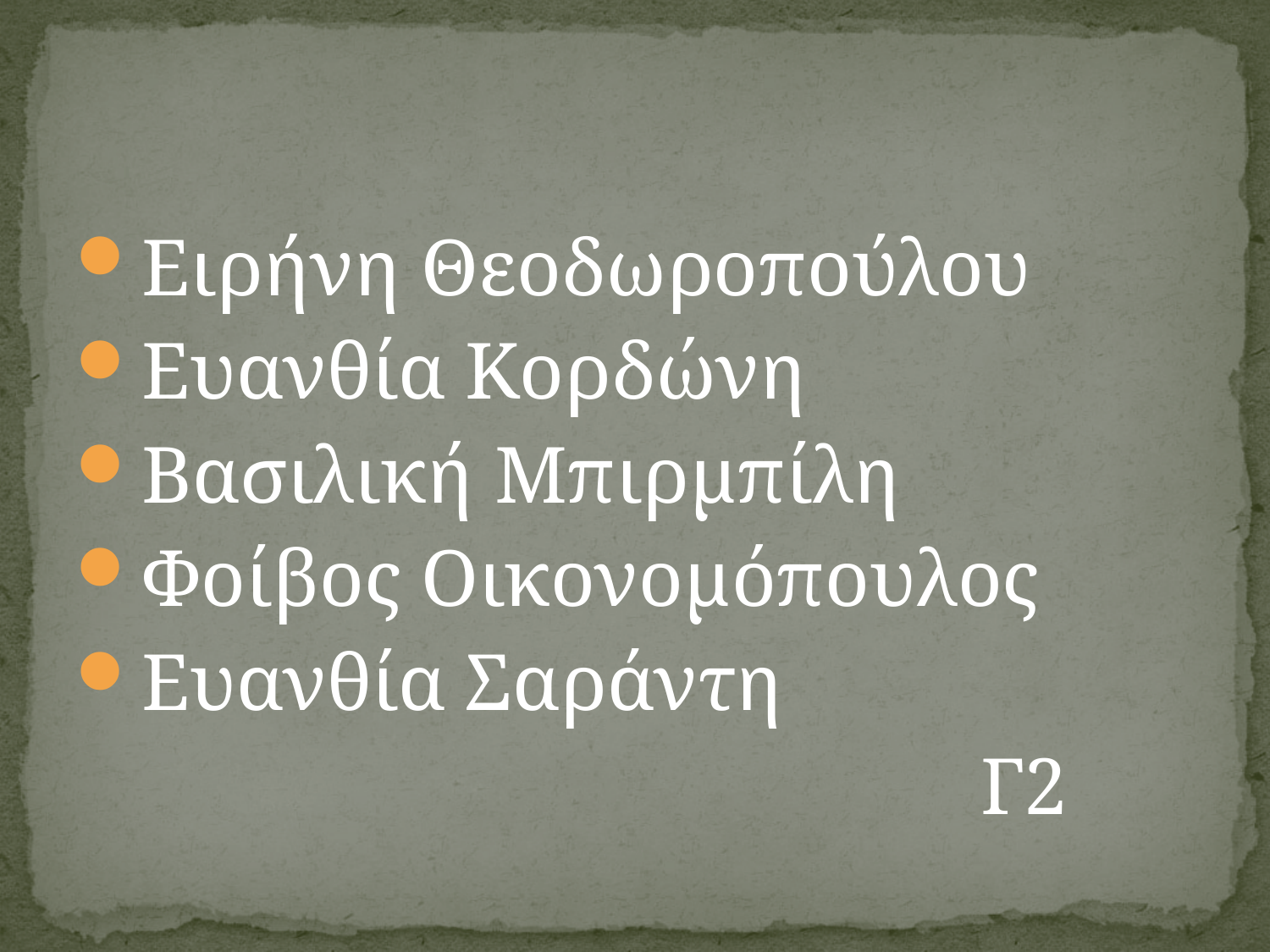

#
Ειρήνη Θεοδωροπούλου
Ευανθία Κορδώνη
Βασιλική Μπιρμπίλη
Φοίβος Οικονομόπουλος
Ευανθία Σαράντη
                                             Γ2